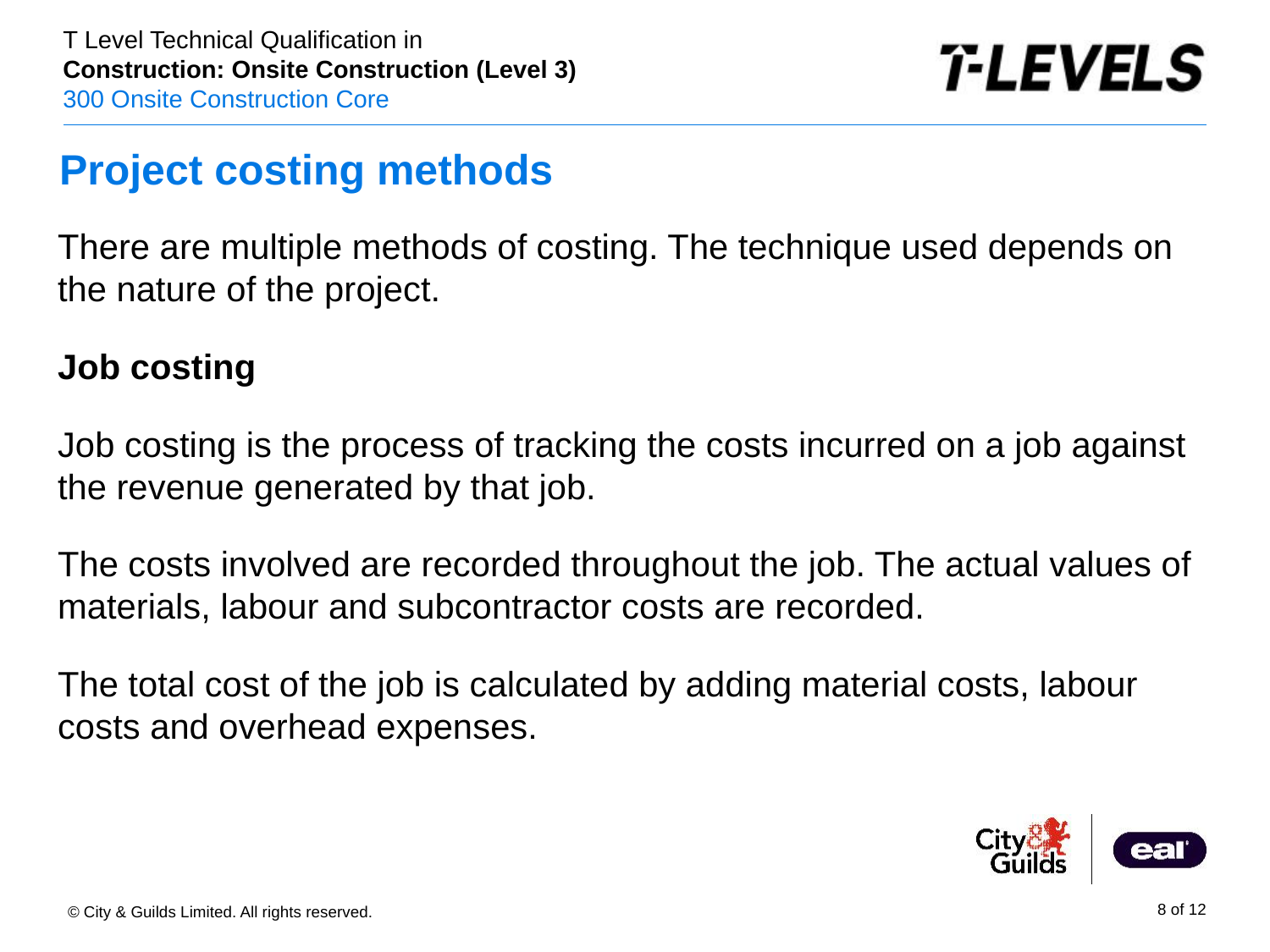

# Project costing methods
There are multiple methods of costing. The technique used depends on the nature of the project.
Job costing
Job costing is the process of tracking the costs incurred on a job against the revenue generated by that job.
The costs involved are recorded throughout the job. The actual values of materials, labour and subcontractor costs are recorded.
The total cost of the job is calculated by adding material costs, labour costs and overhead expenses.